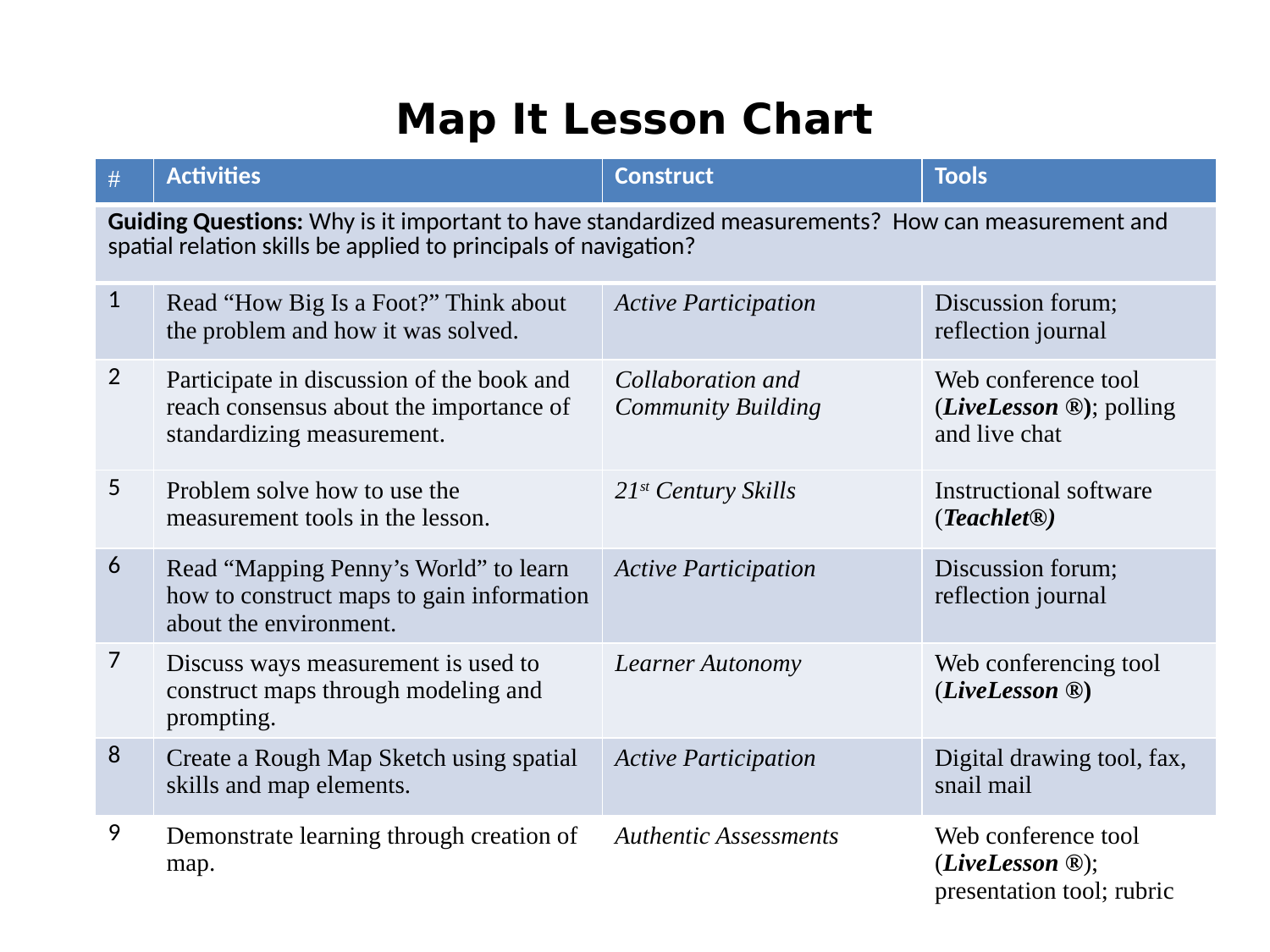

# Map It Lesson Chart
| # | Activities | Construct | Tools |
| --- | --- | --- | --- |
| Guiding Questions: Why is it important to have standardized measurements? How can measurement and spatial relation skills be applied to principals of navigation? |  |  |  |
| 1 | Read “How Big Is a Foot?” Think about the problem and how it was solved. | Active Participation | Discussion forum; reflection journal |
| 2 | Participate in discussion of the book and reach consensus about the importance of standardizing measurement. | Collaboration and Community Building | Web conference tool (LiveLesson ®); polling and live chat |
| 5 | Problem solve how to use the measurement tools in the lesson. | 21st Century Skills | Instructional software (Teachlet®) |
| 6 | Read “Mapping Penny’s World” to learn how to construct maps to gain information about the environment. | Active Participation | Discussion forum; reflection journal |
| 7 | Discuss ways measurement is used to construct maps through modeling and prompting. | Learner Autonomy | Web conferencing tool (LiveLesson ®) |
| 8 | Create a Rough Map Sketch using spatial skills and map elements. | Active Participation | Digital drawing tool, fax, snail mail |
| 9 | Demonstrate learning through creation of map. | Authentic Assessments | Web conference tool (LiveLesson ®); presentation tool; rubric |